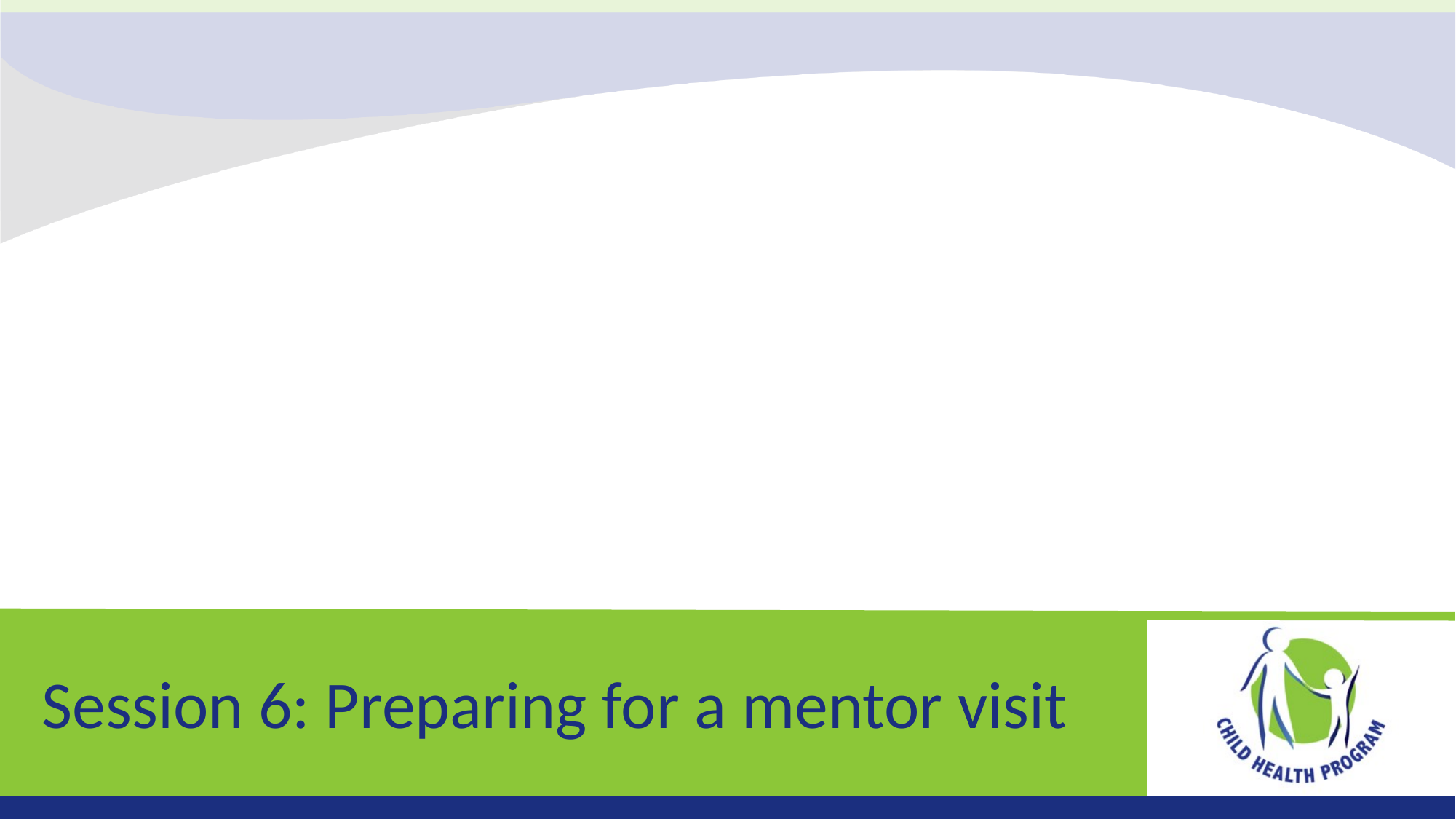

# Session 6: Preparing for a mentor visit